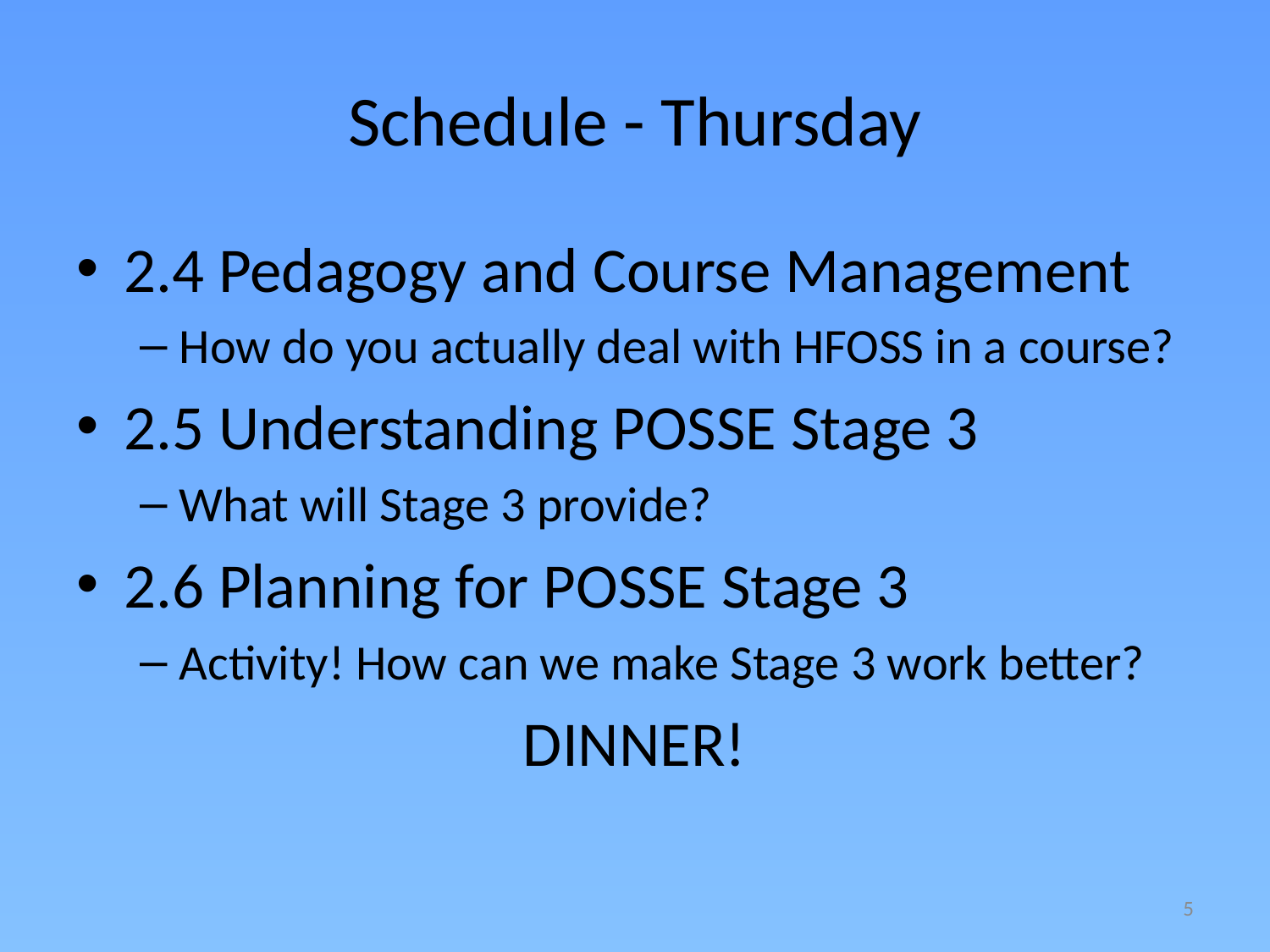

# Schedule - Thursday
2.4 Pedagogy and Course Management
How do you actually deal with HFOSS in a course?
2.5 Understanding POSSE Stage 3
What will Stage 3 provide?
2.6 Planning for POSSE Stage 3
Activity! How can we make Stage 3 work better?
DINNER!
5